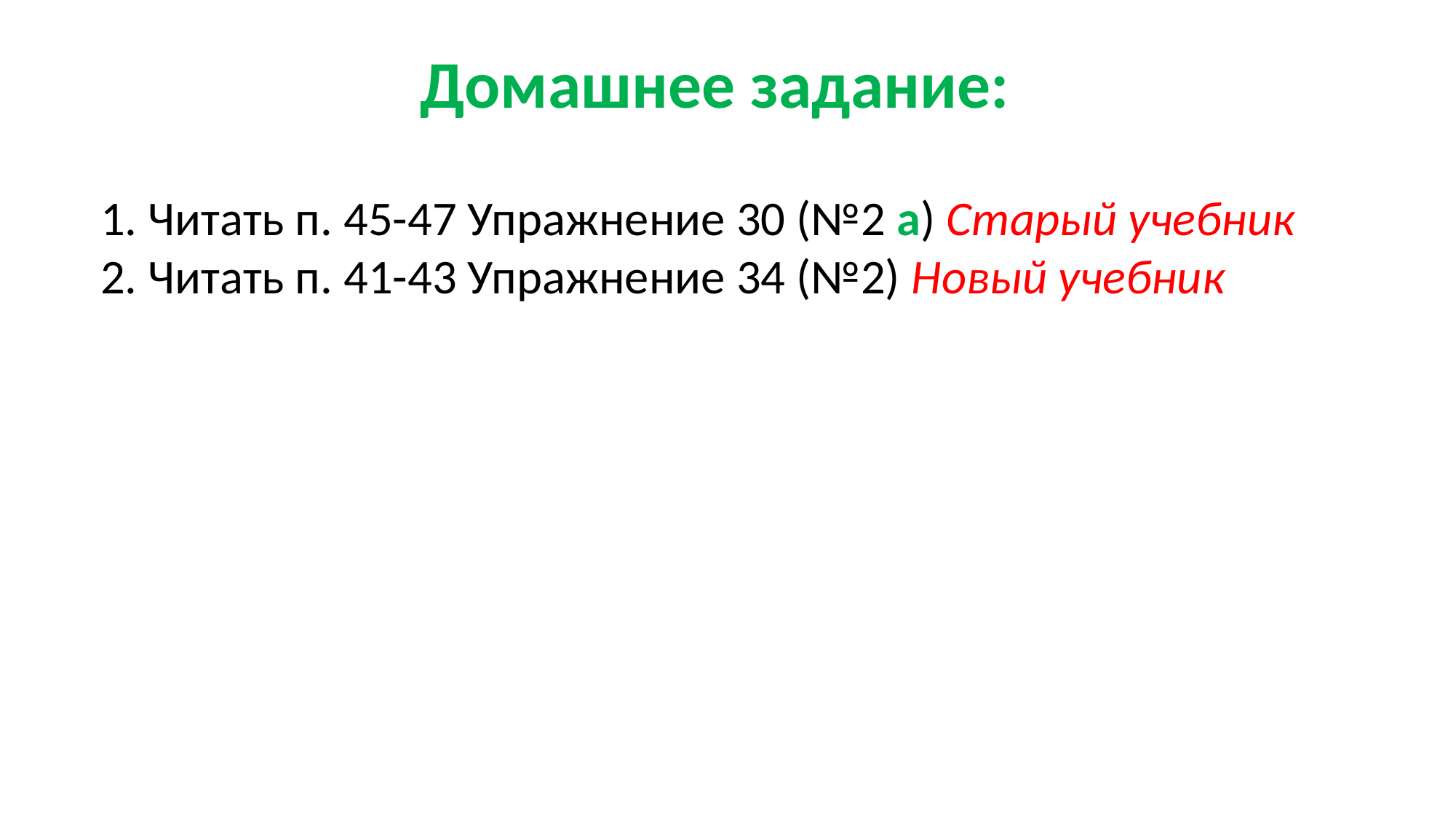

Домашнее задание:
1. Читать п. 45-47 Упражнение 30 (№2 а) Старый учебник
2. Читать п. 41-43 Упражнение 34 (№2) Новый учебник